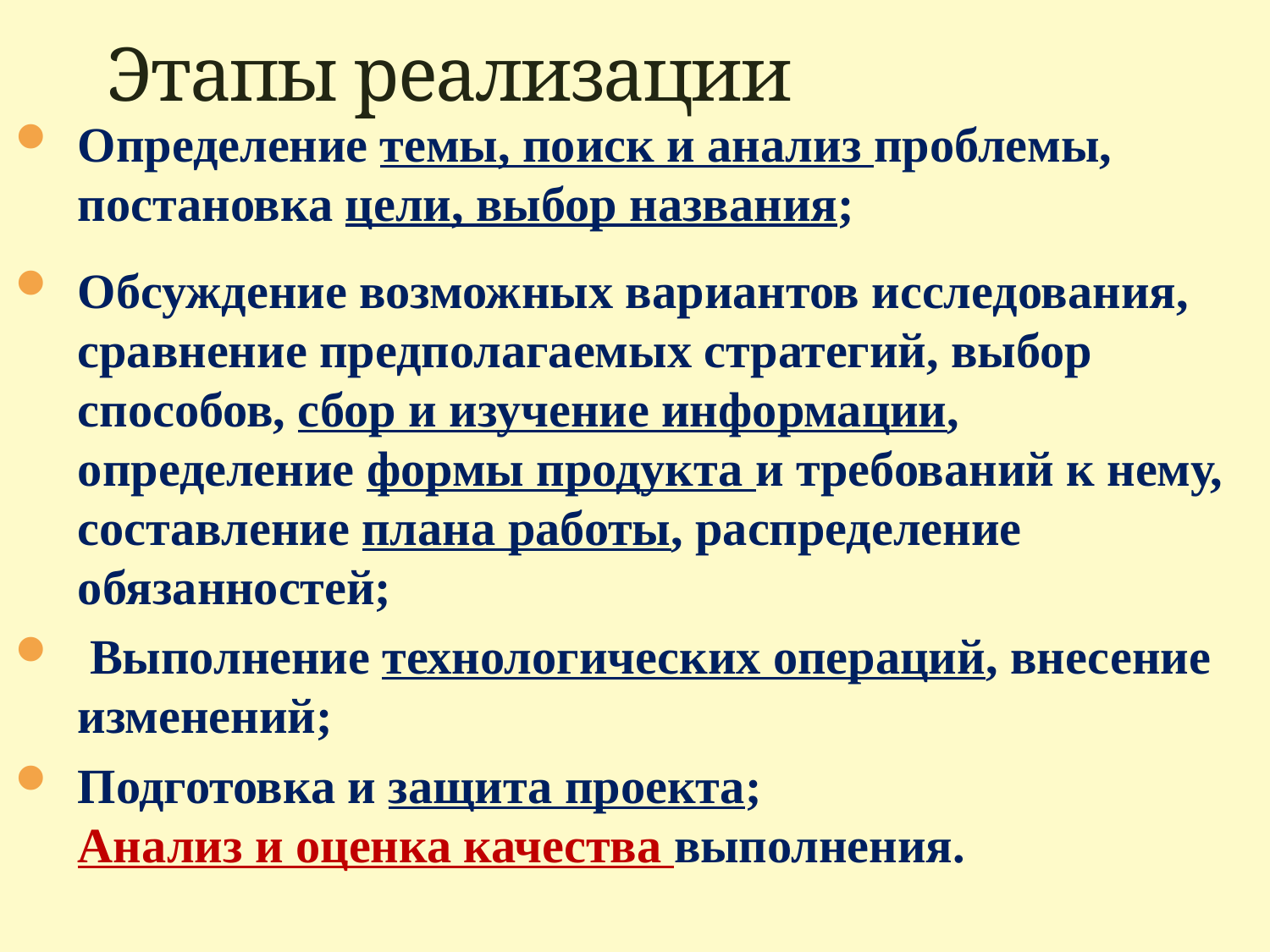

# Этапы реализации
Определение темы, поиск и анализ проблемы, постановка цели, выбор названия;
Обсуждение возможных вариантов исследования, сравнение предполагаемых стратегий, выбор способов, сбор и изучение информации, определение формы продукта и требований к нему, составление плана работы, распределение обязанностей;
 Выполнение технологических операций, внесение изменений;
Подготовка и защита проекта;                                       Анализ и оценка качества выполнения.